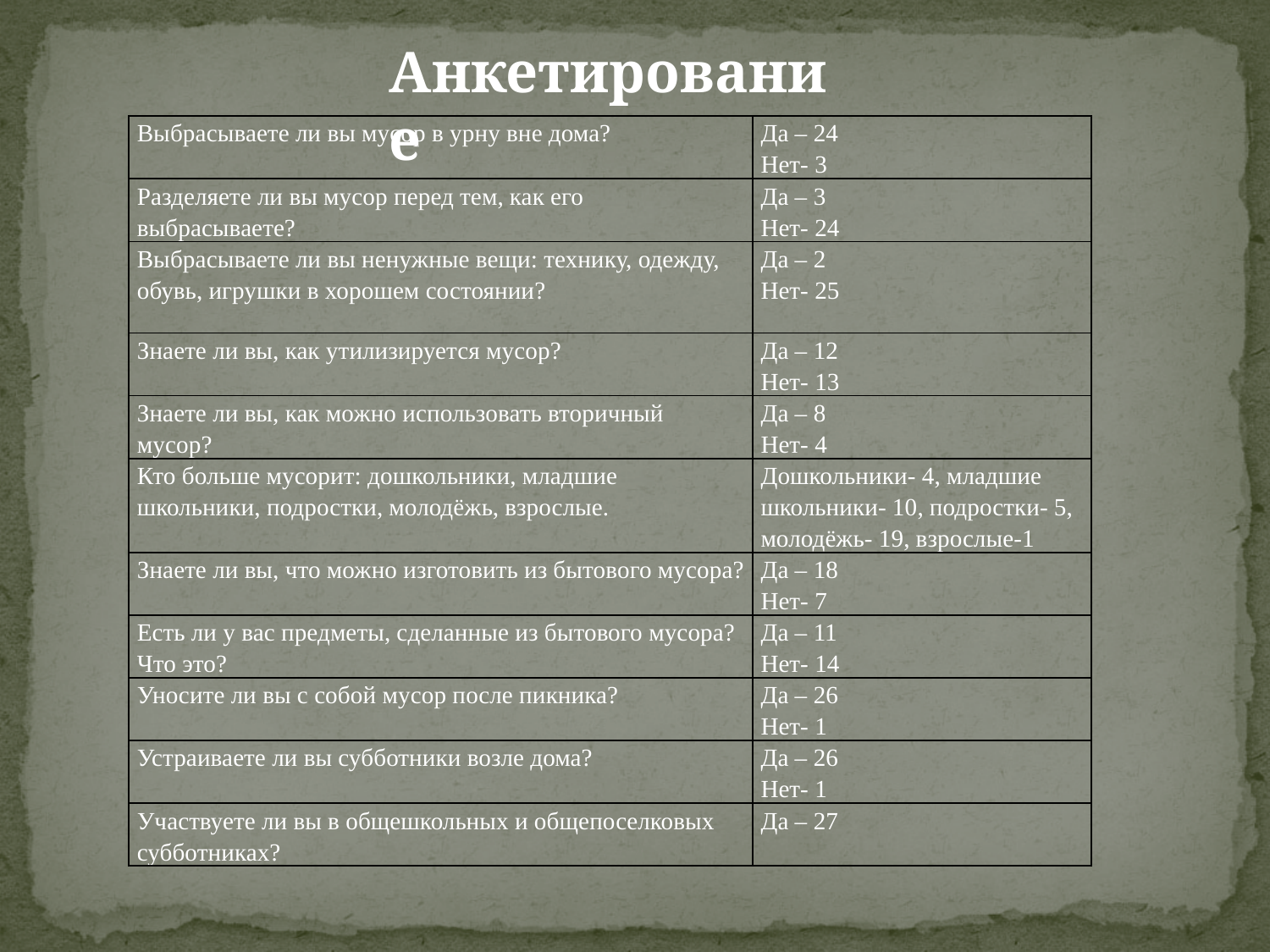

Анкетирование
| Выбрасываете ли вы мусор в урну вне дома? | Да – 24 Нет- 3 |
| --- | --- |
| Разделяете ли вы мусор перед тем, как его выбрасываете? | Да – 3 Нет- 24 |
| Выбрасываете ли вы ненужные вещи: технику, одежду, обувь, игрушки в хорошем состоянии? | Да – 2 Нет- 25 |
| Знаете ли вы, как утилизируется мусор? | Да – 12 Нет- 13 |
| Знаете ли вы, как можно использовать вторичный мусор? | Да – 8 Нет- 4 |
| Кто больше мусорит: дошкольники, младшие школьники, подростки, молодёжь, взрослые. | Дошкольники- 4, младшие школьники- 10, подростки- 5, молодёжь- 19, взрослые-1 |
| Знаете ли вы, что можно изготовить из бытового мусора? | Да – 18 Нет- 7 |
| Есть ли у вас предметы, сделанные из бытового мусора? Что это? | Да – 11 Нет- 14 |
| Уносите ли вы с собой мусор после пикника? | Да – 26 Нет- 1 |
| Устраиваете ли вы субботники возле дома? | Да – 26 Нет- 1 |
| Участвуете ли вы в общешкольных и общепоселковых субботниках? | Да – 27 |